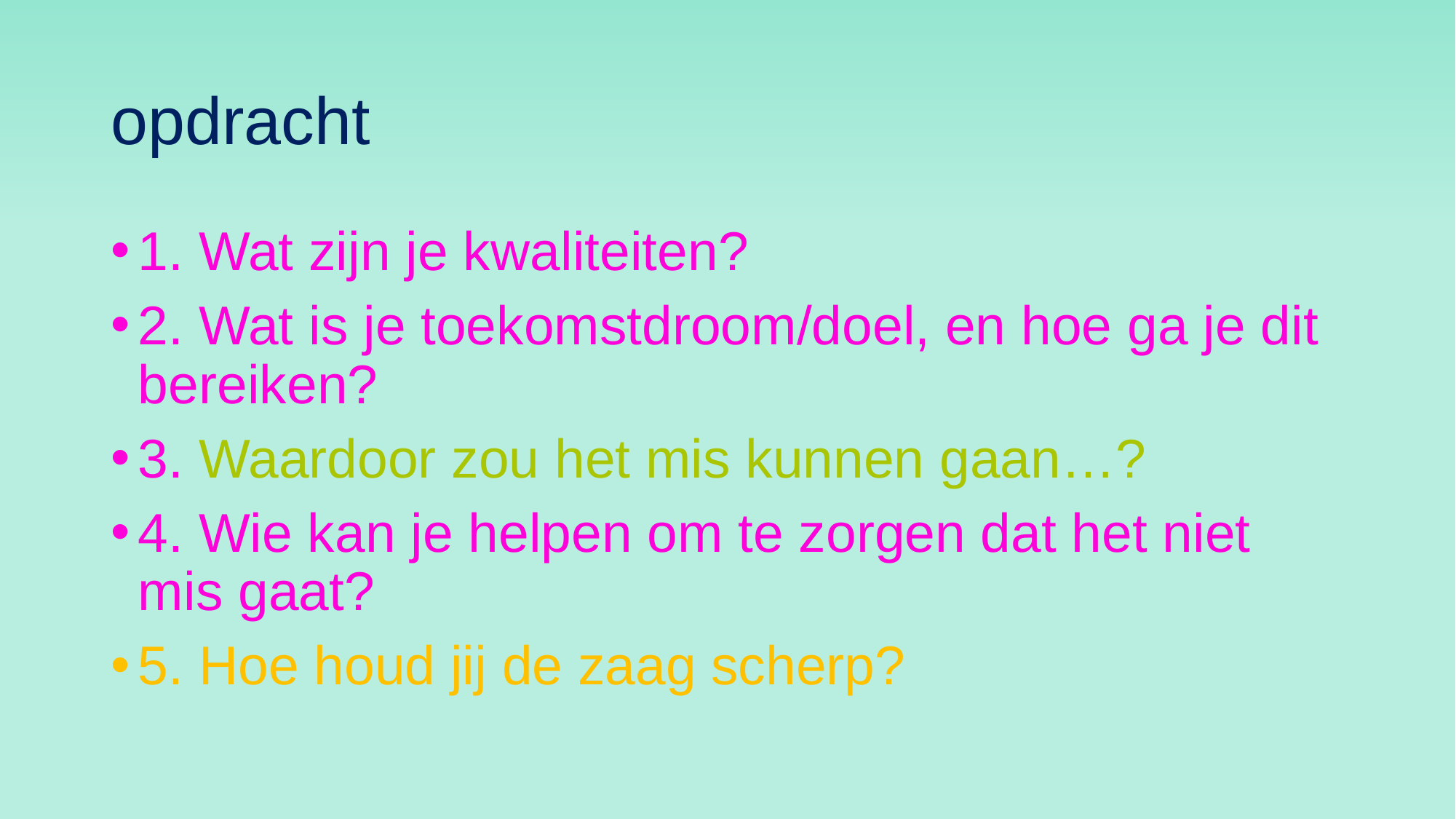

# opdracht
1. Wat zijn je kwaliteiten?
2. Wat is je toekomstdroom/doel, en hoe ga je dit bereiken?
3. Waardoor zou het mis kunnen gaan…?
4. Wie kan je helpen om te zorgen dat het niet mis gaat?
5. Hoe houd jij de zaag scherp?